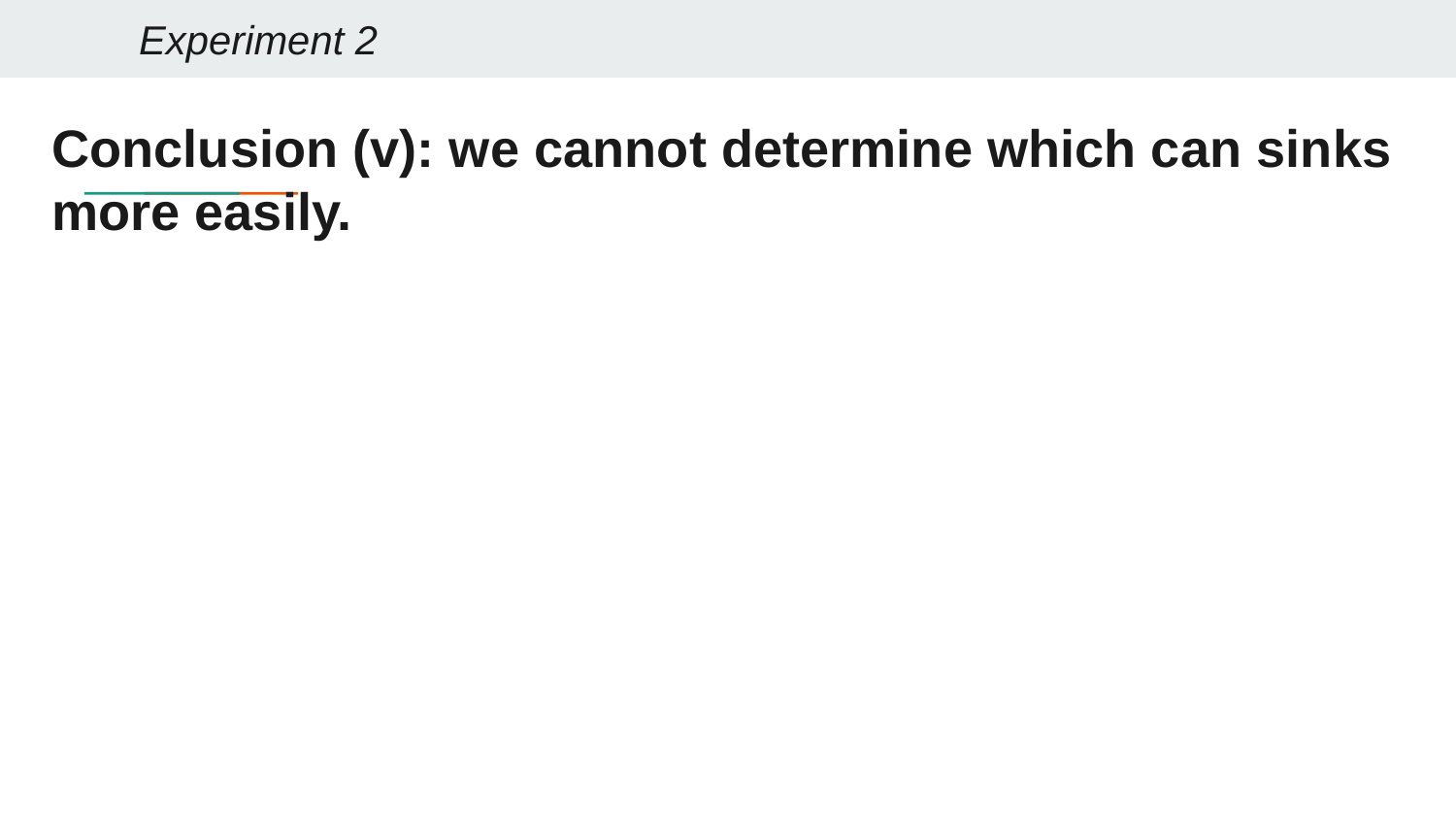

Experiment 2
# Conclusion (v): we cannot determine which can sinks more easily.